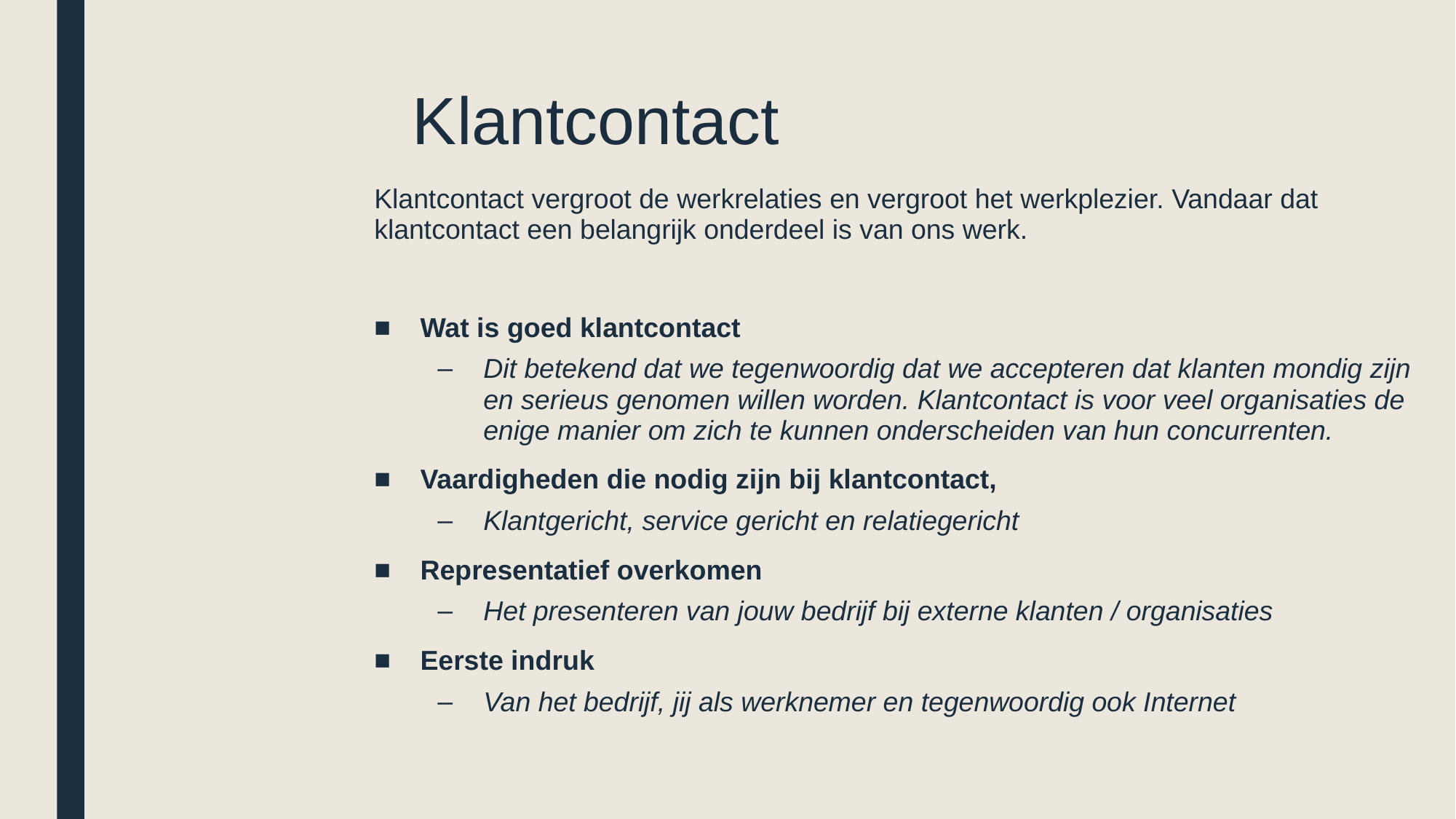

# Klantcontact
Klantcontact vergroot de werkrelaties en vergroot het werkplezier. Vandaar dat klantcontact een belangrijk onderdeel is van ons werk.

Wat is goed klantcontact
Dit betekend dat we tegenwoordig dat we accepteren dat klanten mondig zijn en serieus genomen willen worden. Klantcontact is voor veel organisaties de enige manier om zich te kunnen onderscheiden van hun concurrenten.
Vaardigheden die nodig zijn bij klantcontact,
Klantgericht, service gericht en relatiegericht
Representatief overkomen
Het presenteren van jouw bedrijf bij externe klanten / organisaties
Eerste indruk
Van het bedrijf, jij als werknemer en tegenwoordig ook Internet